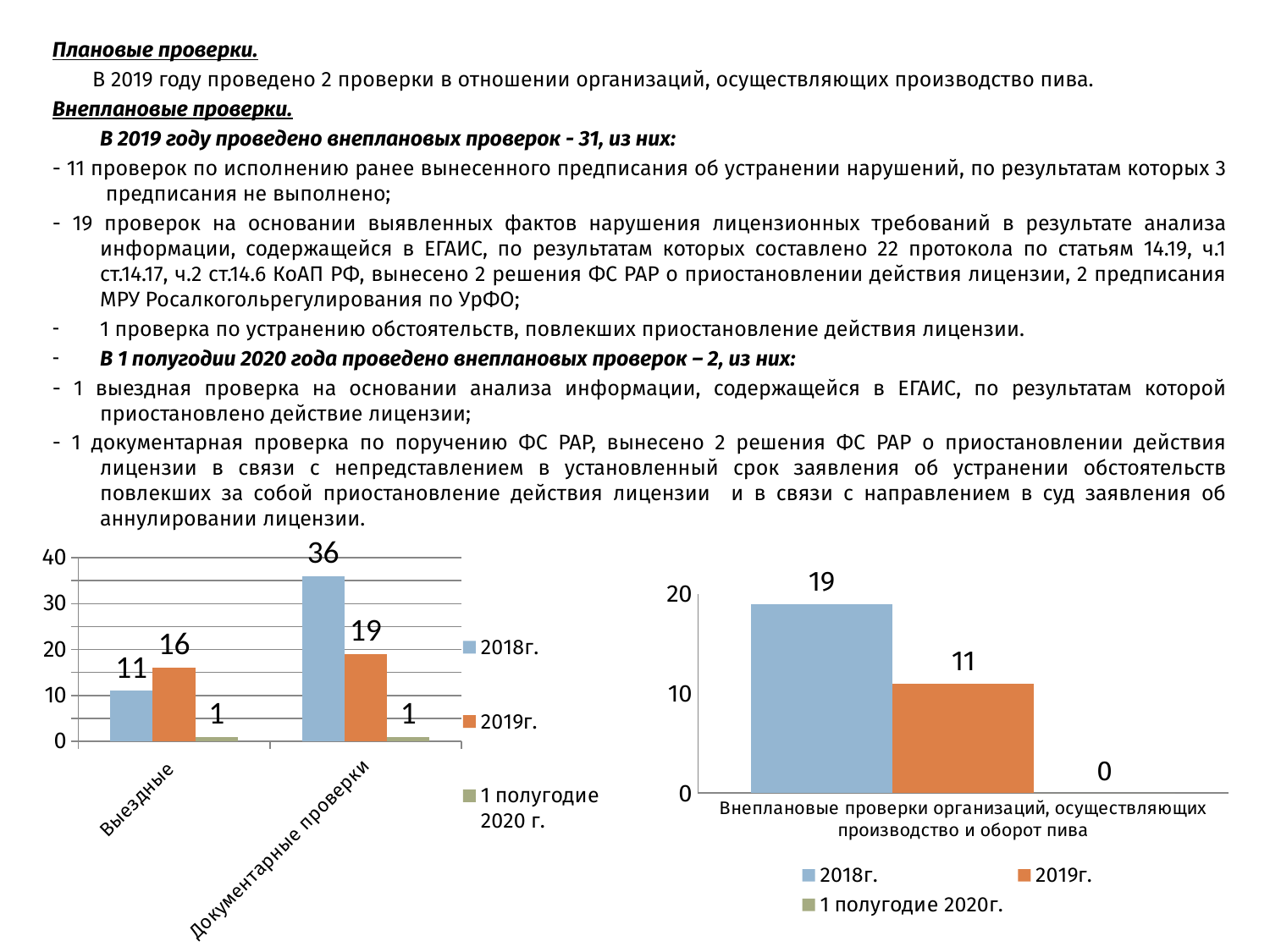

Плановые проверки.
       В 2019 году проведено 2 проверки в отношении организаций, осуществляющих производство пива.
Внеплановые проверки.
	В 2019 году проведено внеплановых проверок - 31, из них:
- 11 проверок по исполнению ранее вынесенного предписания об устранении нарушений, по результатам которых 3  предписания не выполнено;
- 19 проверок на основании выявленных фактов нарушения лицензионных требований в результате анализа информации, содержащейся в ЕГАИС, по результатам которых составлено 22 протокола по статьям 14.19, ч.1 ст.14.17, ч.2 ст.14.6 КоАП РФ, вынесено 2 решения ФС РАР о приостановлении действия лицензии, 2 предписания МРУ Росалкогольрегулирования по УрФО;
1 проверка по устранению обстоятельств, повлекших приостановление действия лицензии.
В 1 полугодии 2020 года проведено внеплановых проверок – 2, из них:
- 1 выездная проверка на основании анализа информации, содержащейся в ЕГАИС, по результатам которой приостановлено действие лицензии;
- 1 документарная проверка по поручению ФС РАР, вынесено 2 решения ФС РАР о приостановлении действия лицензии в связи с непредставлением в установленный срок заявления об устранении обстоятельств повлекших за собой приостановление действия лицензии  и в связи с направлением в суд заявления об аннулировании лицензии.

### Chart

| Category | 2018г. | 2019г. | 1 полугодие 2020 г. |
|---|---|---|---|
| Выездные  | 11.0 | 16.0 | 1.0 |
| Документарные проверки | 36.0 | 19.0 | 1.0 |

### Chart

| Category | 2018г. | 2019г. | 1 полугодие 2020г. |
|---|---|---|---|
| Внеплановые проверки организаций, осуществляющих производство и оборот пива | 19.0 | 11.0 | 0.0 |